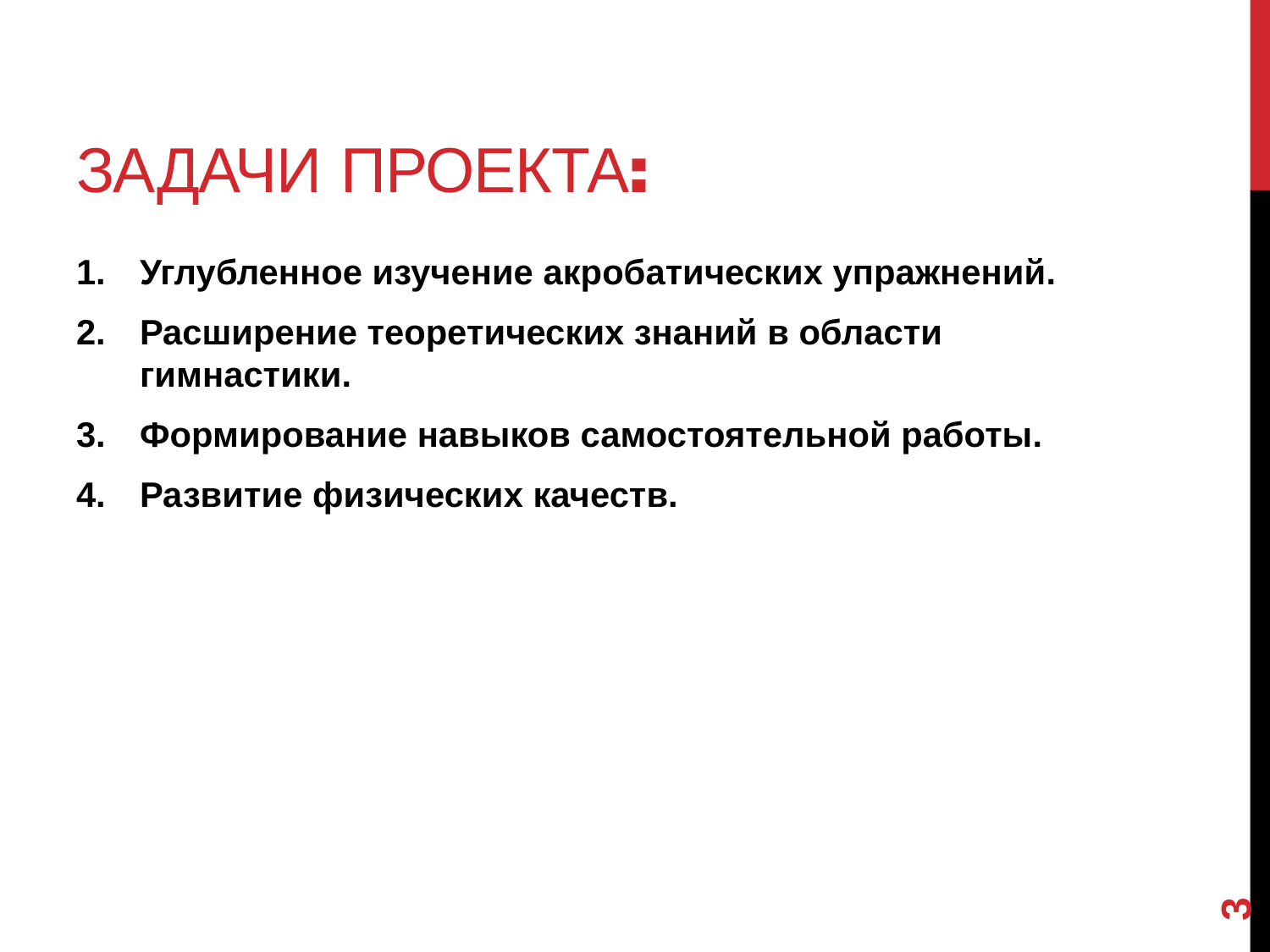

# Задачи проекта:
Углубленное изучение акробатических упражнений.
Расширение теоретических знаний в области гимнастики.
Формирование навыков самостоятельной работы.
Развитие физических качеств.

3